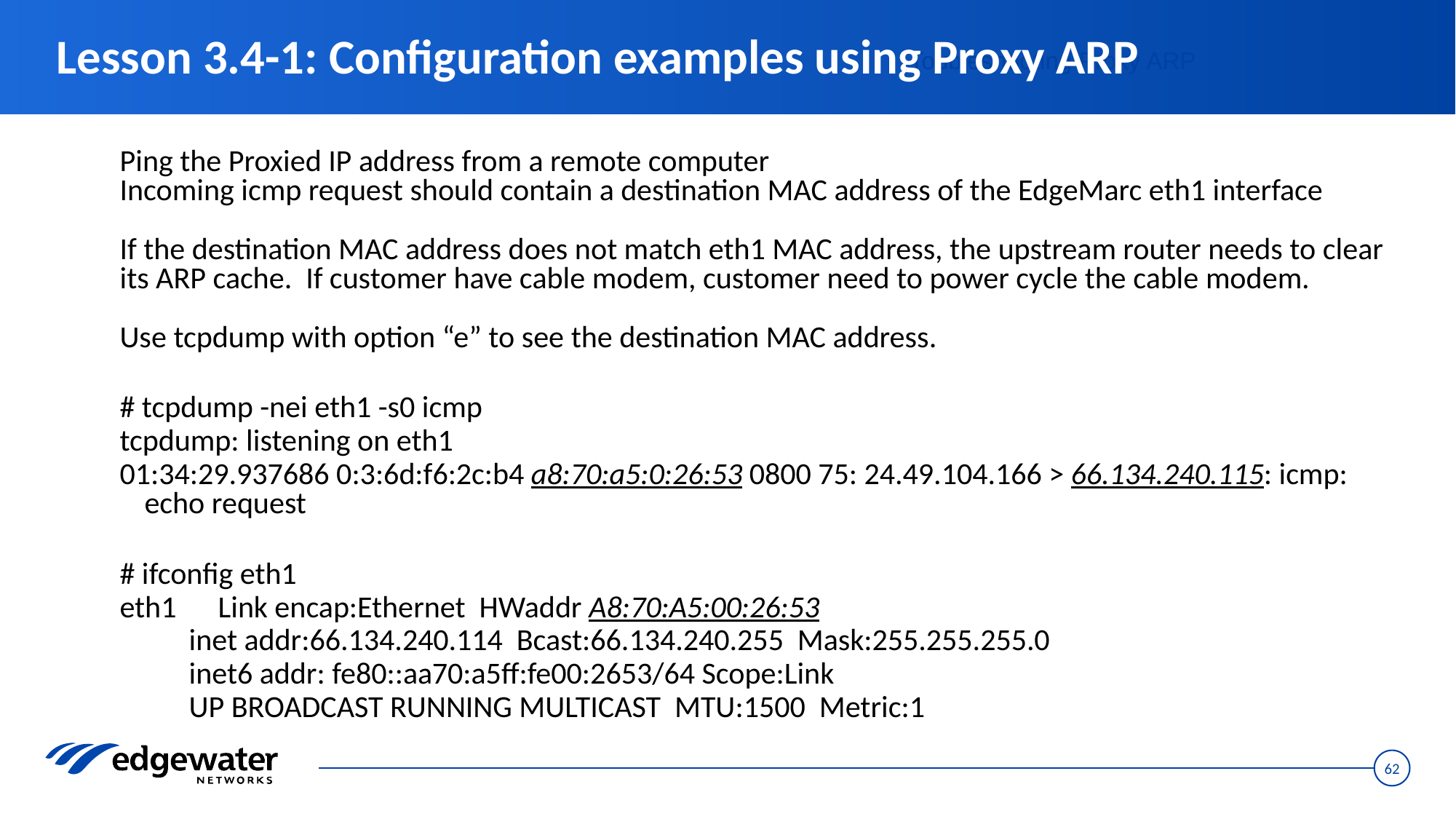

# Lesson 3.4-1: Configuration examples using Proxy ARP
Toubleshooting Proxy ARP
Ping the Proxied IP address from a remote computer
Incoming icmp request should contain a destination MAC address of the EdgeMarc eth1 interface

If the destination MAC address does not match eth1 MAC address, the upstream router needs to clear its ARP cache.  If customer have cable modem, customer need to power cycle the cable modem.

Use tcpdump with option “e” to see the destination MAC address.

# tcpdump -nei eth1 -s0 icmp
tcpdump: listening on eth1
01:34:29.937686 0:3:6d:f6:2c:b4 a8:70:a5:0:26:53 0800 75: 24.49.104.166 > 66.134.240.115: icmp: echo request

# ifconfig eth1
eth1      Link encap:Ethernet  HWaddr A8:70:A5:00:26:53
          inet addr:66.134.240.114  Bcast:66.134.240.255  Mask:255.255.255.0
          inet6 addr: fe80::aa70:a5ff:fe00:2653/64 Scope:Link
          UP BROADCAST RUNNING MULTICAST  MTU:1500  Metric:1